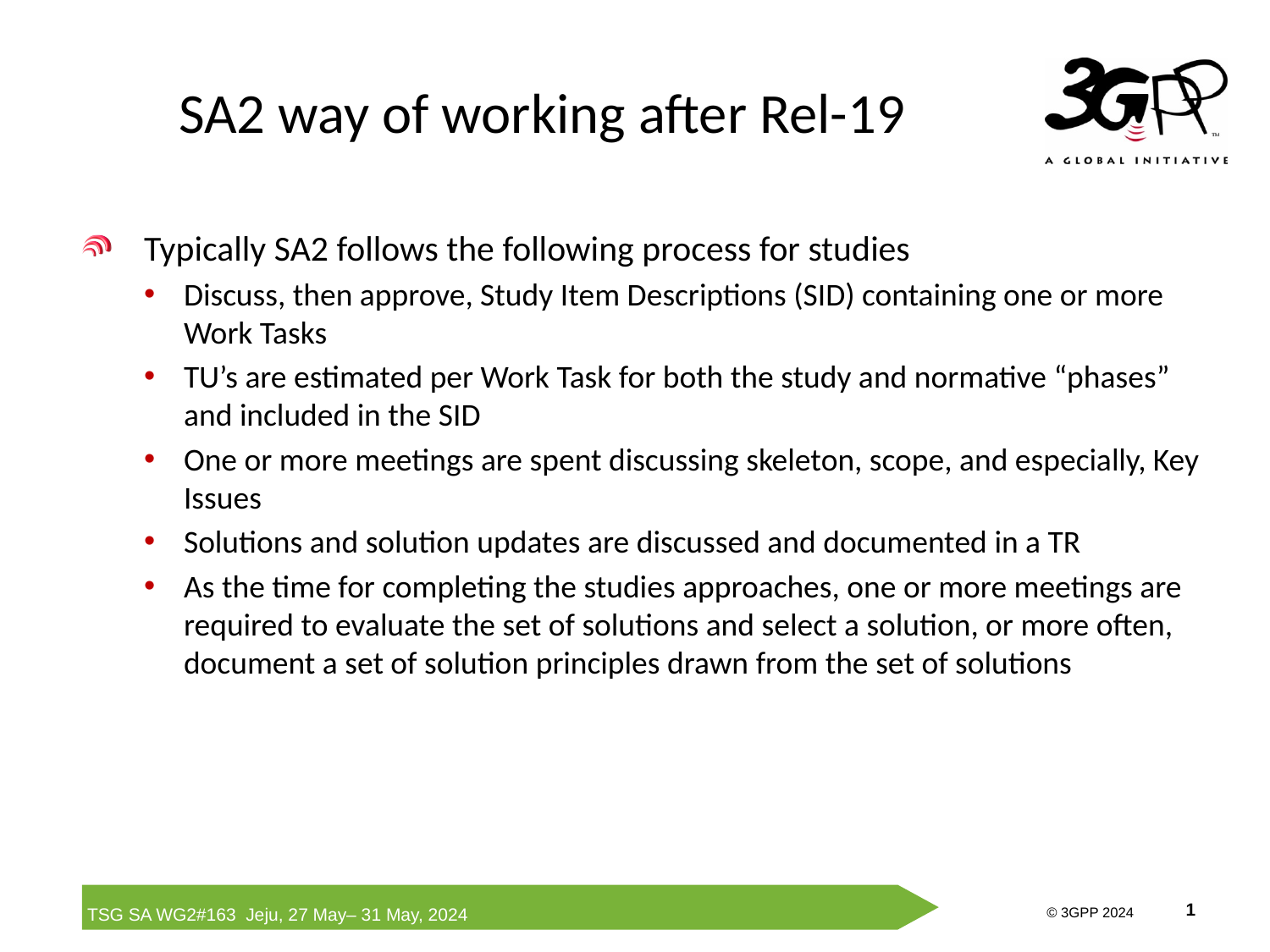

# SA2 way of working after Rel-19

Typically SA2 follows the following process for studies
Discuss, then approve, Study Item Descriptions (SID) containing one or more Work Tasks
TU’s are estimated per Work Task for both the study and normative “phases” and included in the SID
One or more meetings are spent discussing skeleton, scope, and especially, Key Issues
Solutions and solution updates are discussed and documented in a TR
As the time for completing the studies approaches, one or more meetings are required to evaluate the set of solutions and select a solution, or more often, document a set of solution principles drawn from the set of solutions